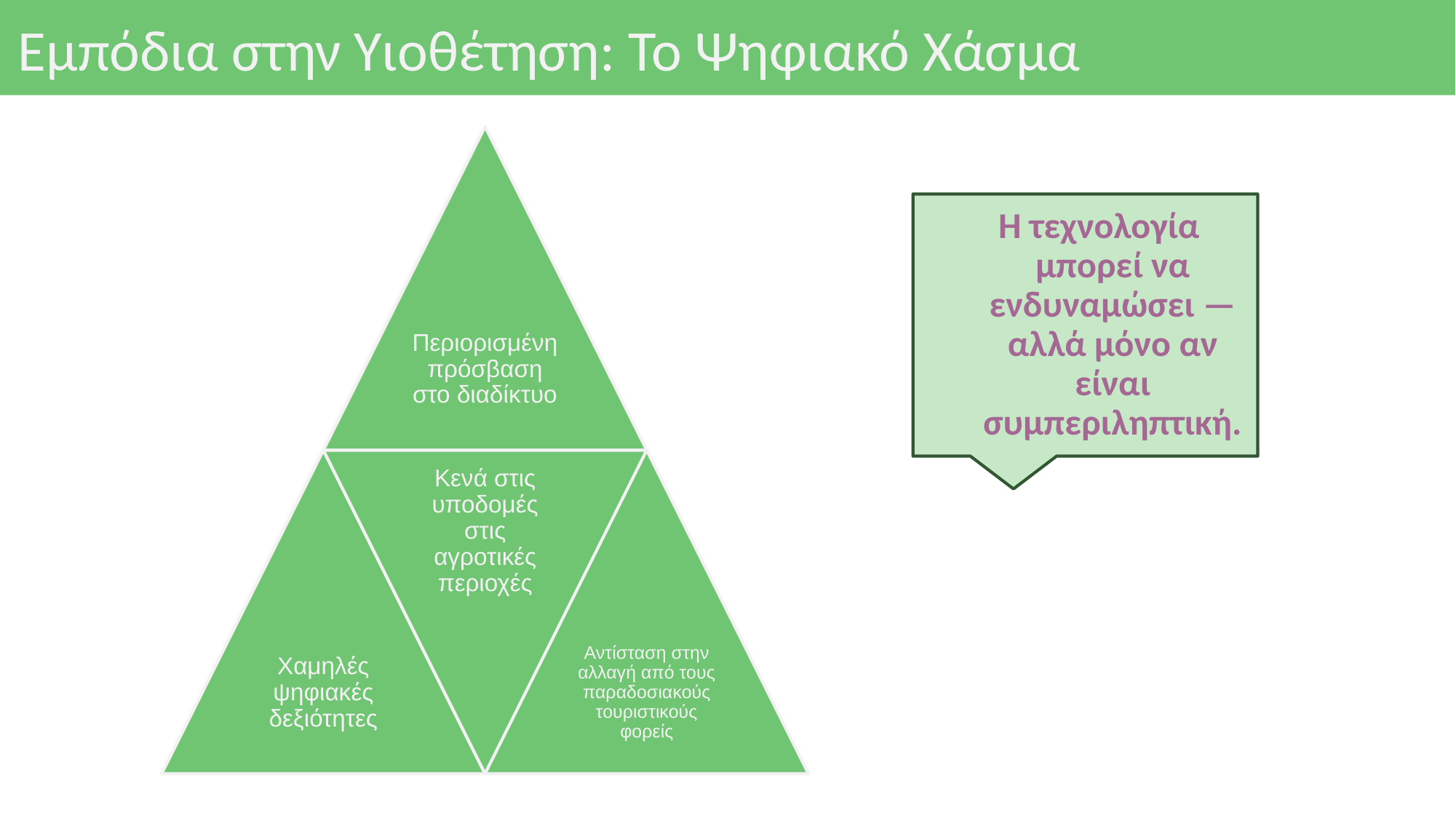

# Εμπόδια στην Υιοθέτηση: Το Ψηφιακό Χάσμα
Περιορισμένη πρόσβαση στο διαδίκτυο
Χαμηλές ψηφιακές δεξιότητες
Κενά στις υποδομές στις αγροτικές περιοχές
Αντίσταση στην αλλαγή από τους παραδοσιακούς τουριστικούς φορείς
Η τεχνολογία μπορεί να ενδυναμώσει — αλλά μόνο αν είναι συμπεριληπτική.